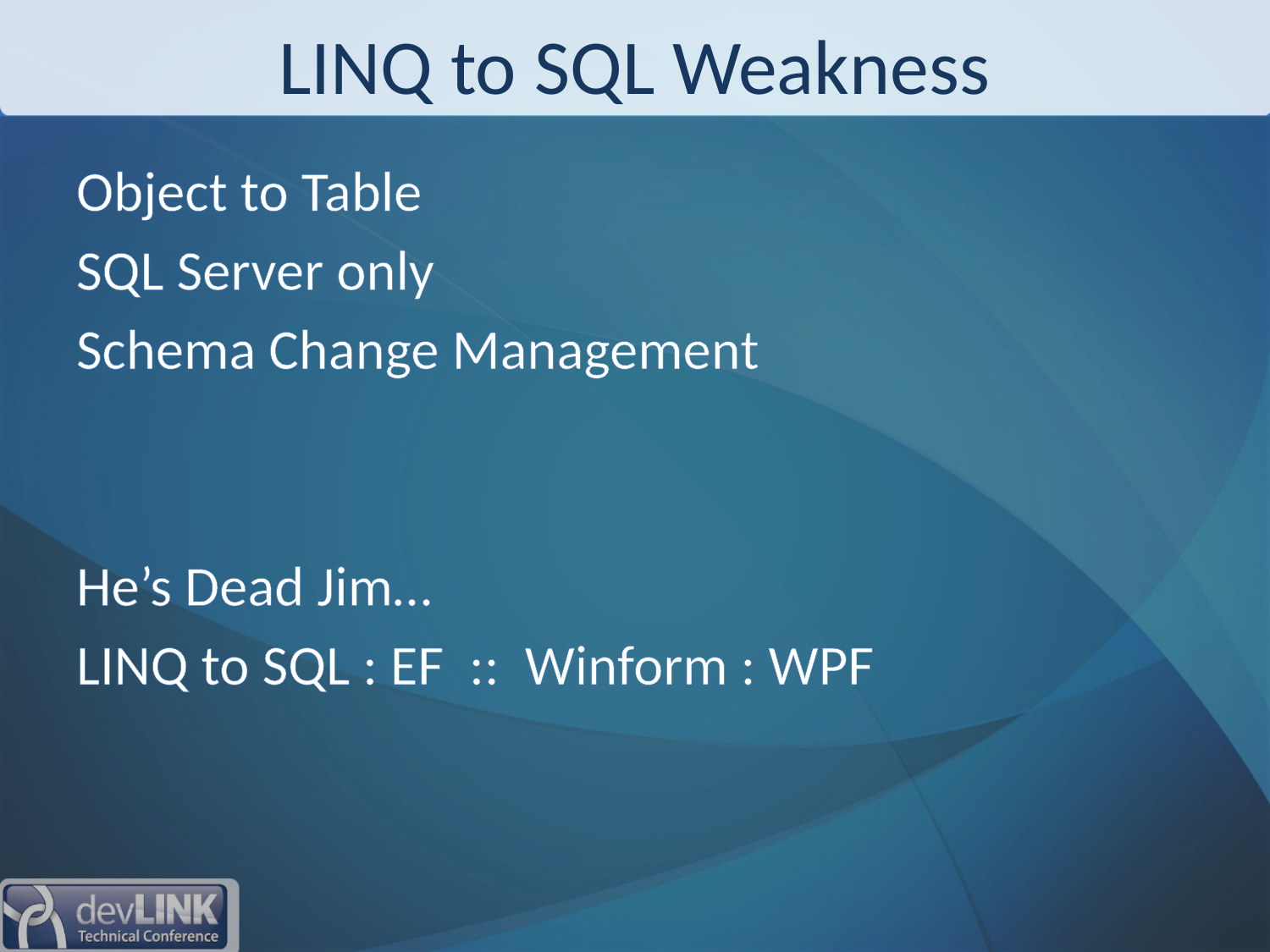

# LINQ to SQL Weakness
Object to Table
SQL Server only
Schema Change Management

He’s Dead Jim…
LINQ to SQL : EF  ::  Winform : WPF